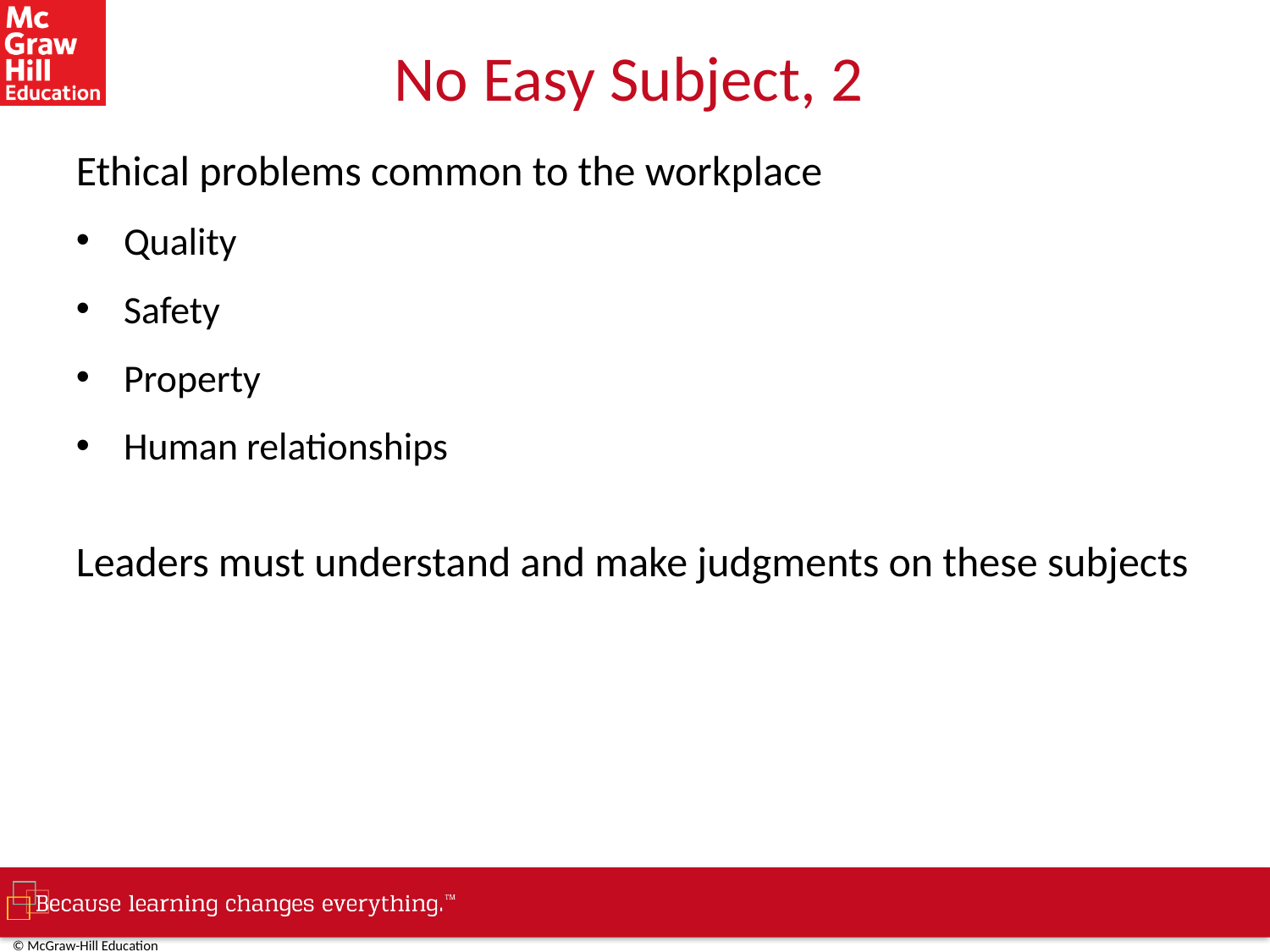

# No Easy Subject, 2
Ethical problems common to the workplace
Quality
Safety
Property
Human relationships

Leaders must understand and make judgments on these subjects